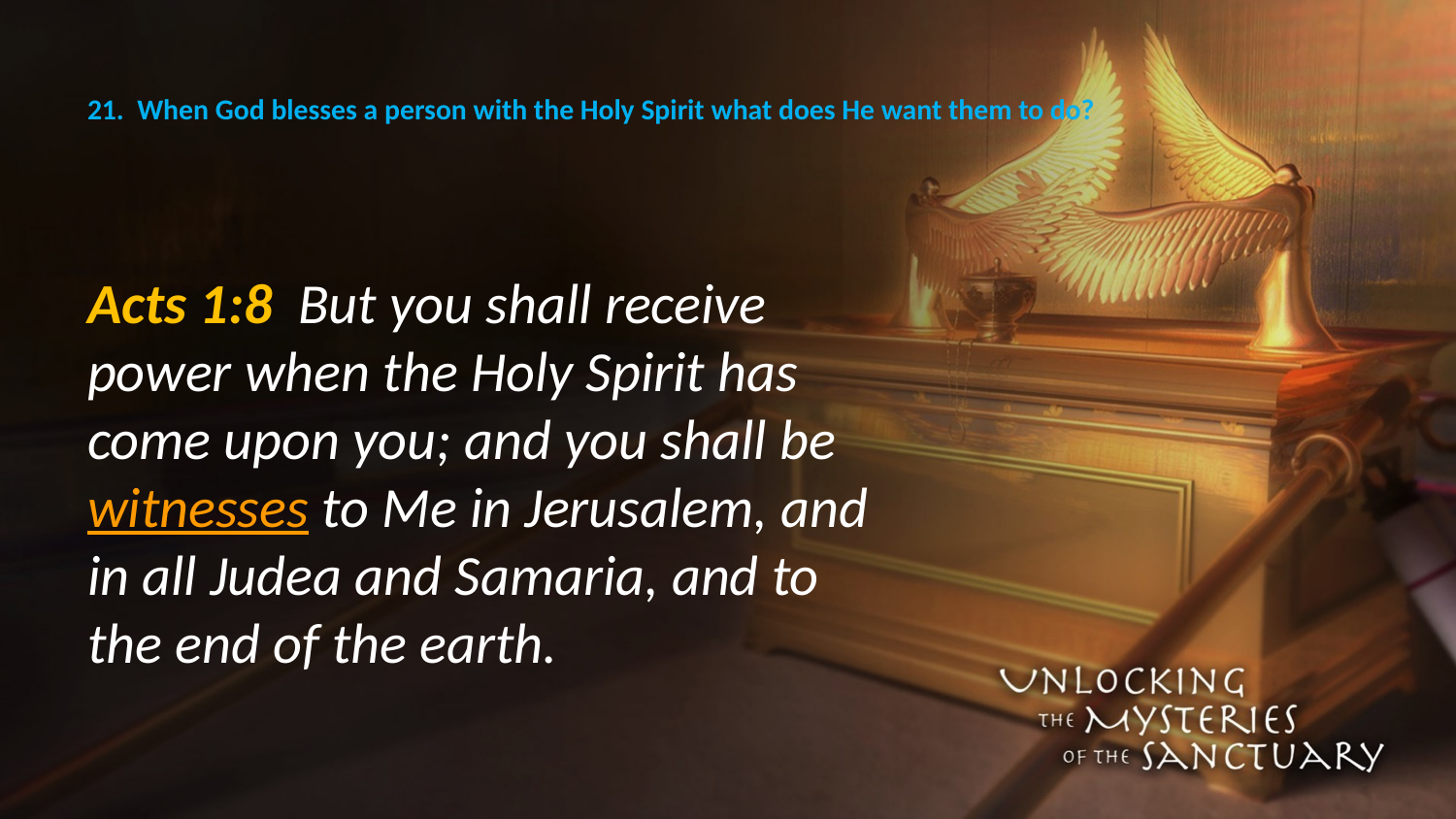

# 21.  When God blesses a person with the Holy Spirit what does He want them to do?

Acts 1:8  But you shall receive power when the Holy Spirit has come upon you; and you shall be witnesses to Me in Jerusalem, and in all Judea and Samaria, and to the end of the earth.